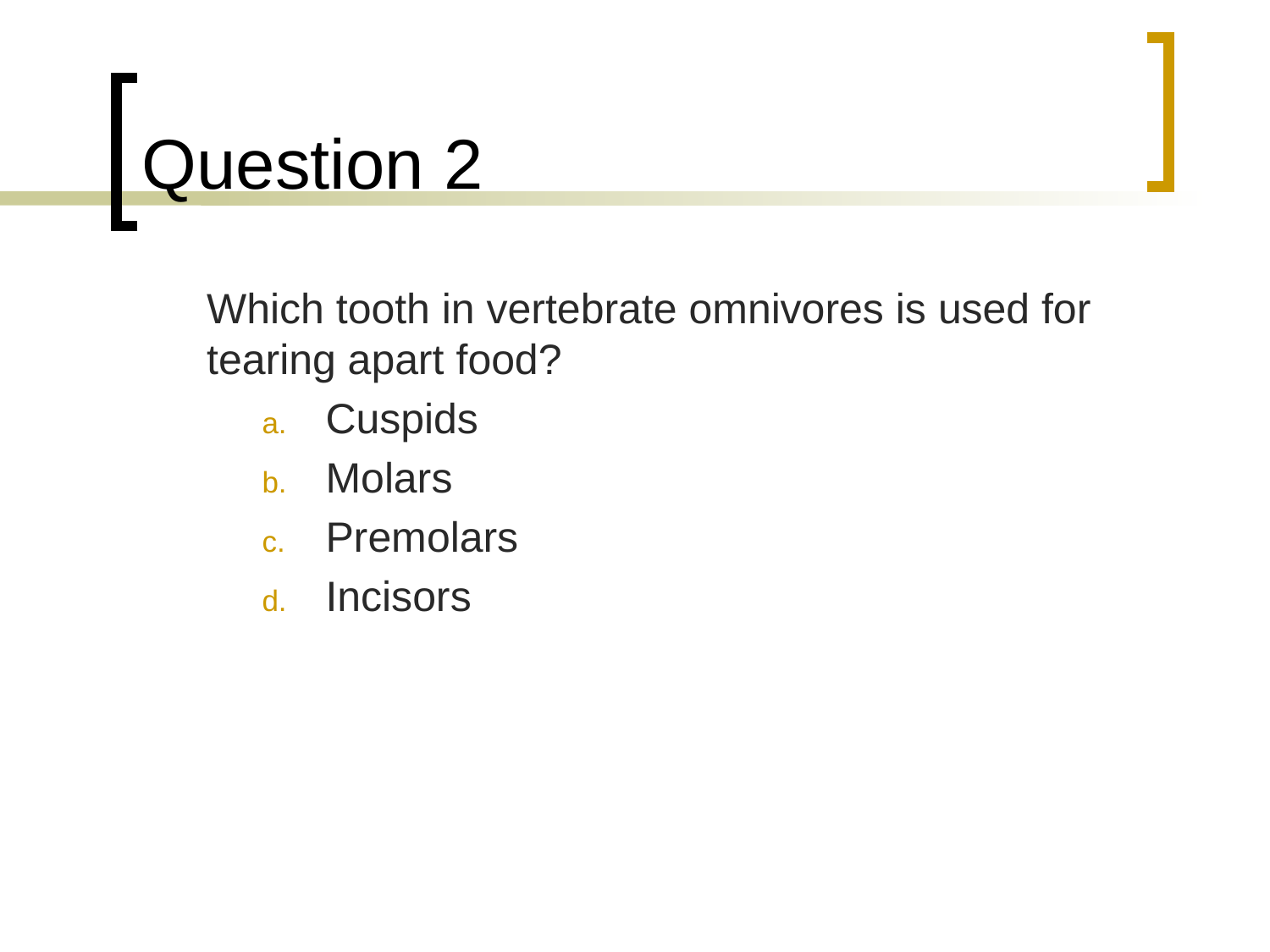

# Question 2
	Which tooth in vertebrate omnivores is used for tearing apart food?
Cuspids
Molars
Premolars
Incisors